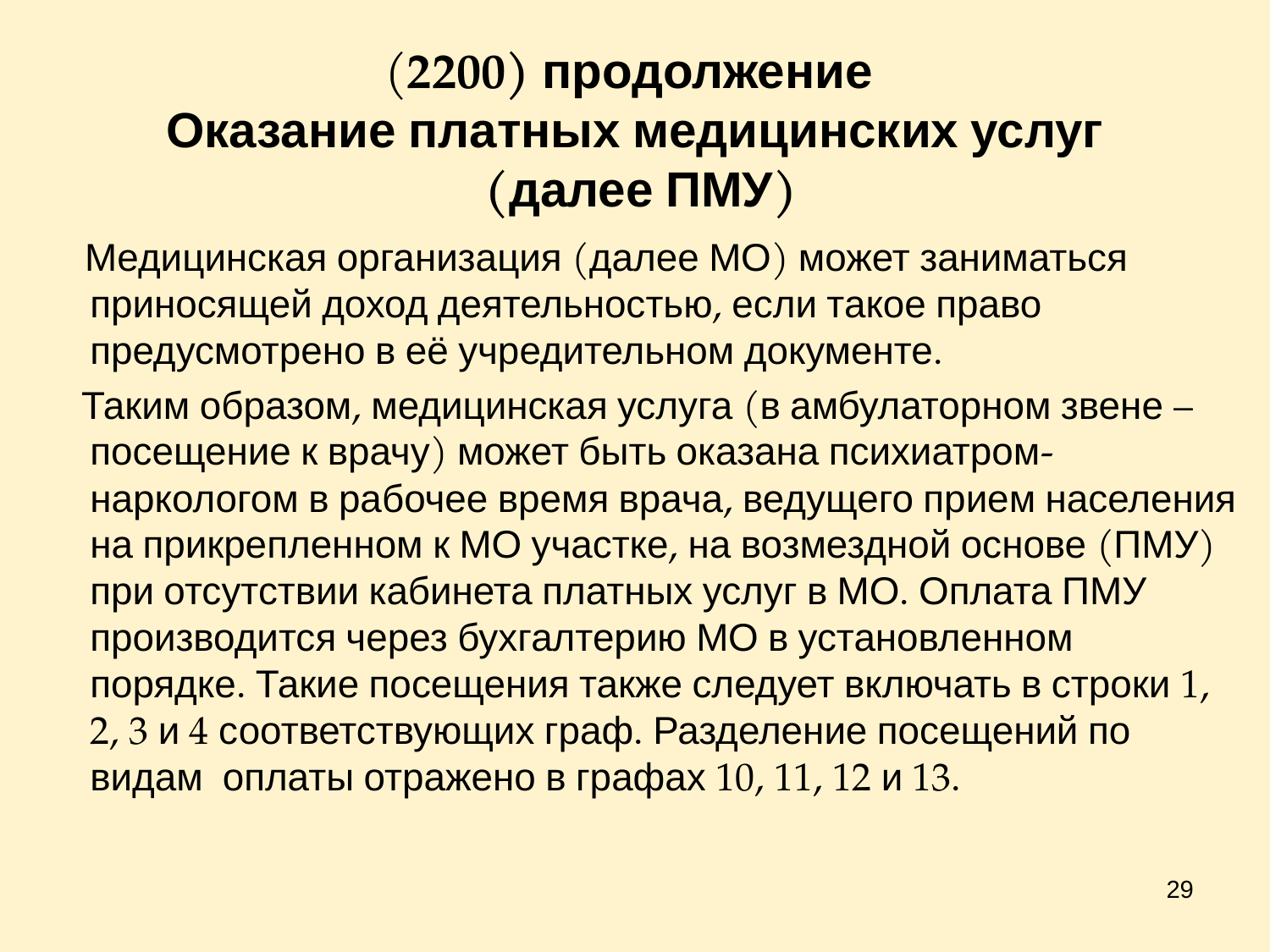

# (2200) продолжение Оказание платных медицинских услуг (далее ПМУ)
    Медицинская организация (далее МО) может заниматься приносящей доход деятельностью, если такое право предусмотрено в её учредительном документе.
    Таким образом, медицинская услуга (в амбулаторном звене – посещение к врачу) может быть оказана психиатром-наркологом в рабочее время врача, ведущего прием населения на прикрепленном к МО участке, на возмездной основе (ПМУ) при отсутствии кабинета платных услуг в МО. Оплата ПМУ производится через бухгалтерию МО в установленном порядке. Такие посещения также следует включать в строки 1, 2, 3 и 4 соответствующих граф. Разделение посещений по видам  оплаты отражено в графах 10, 11, 12 и 13.

29